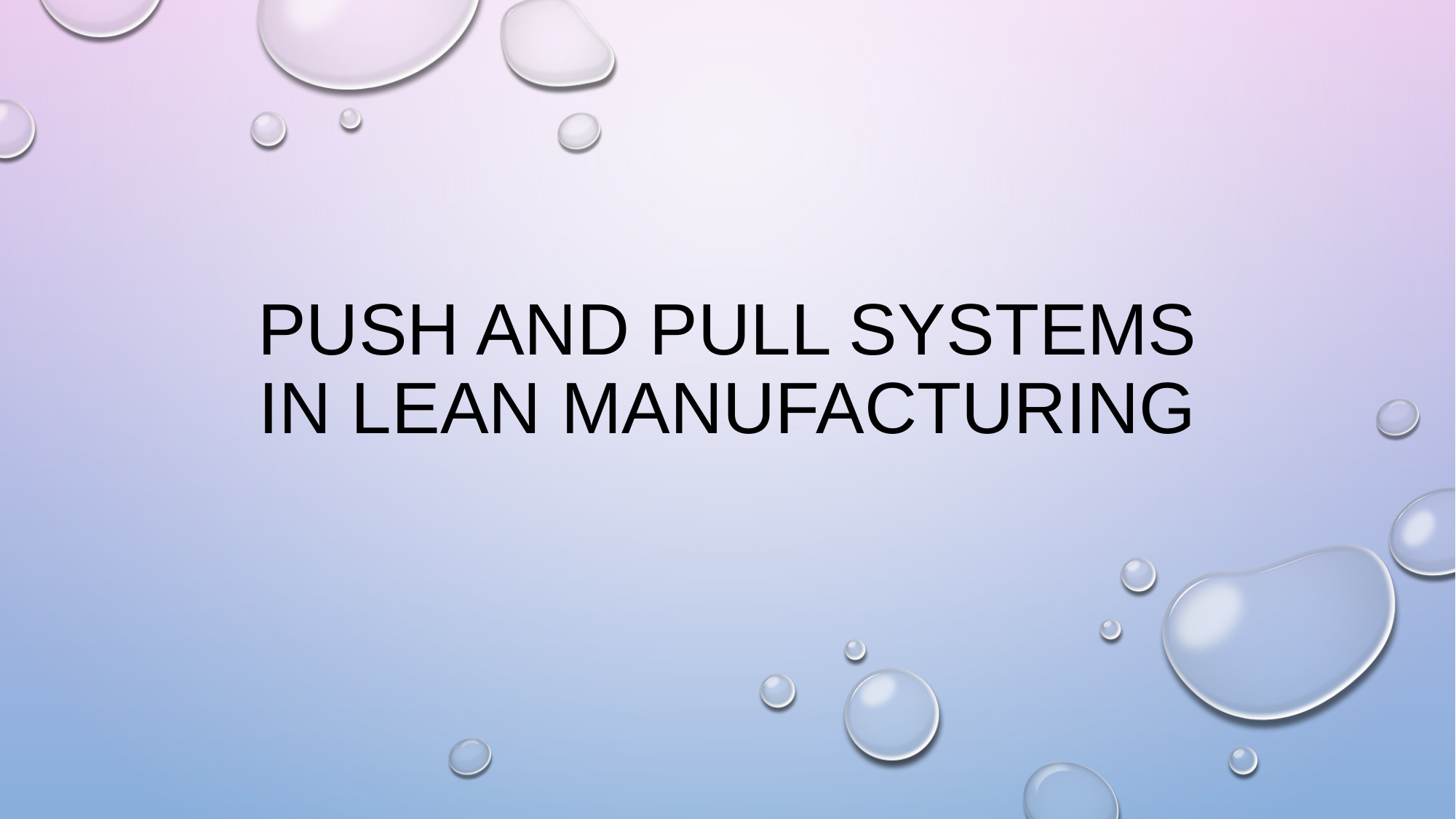

# Push and Pull systems in Lean Manufacturing